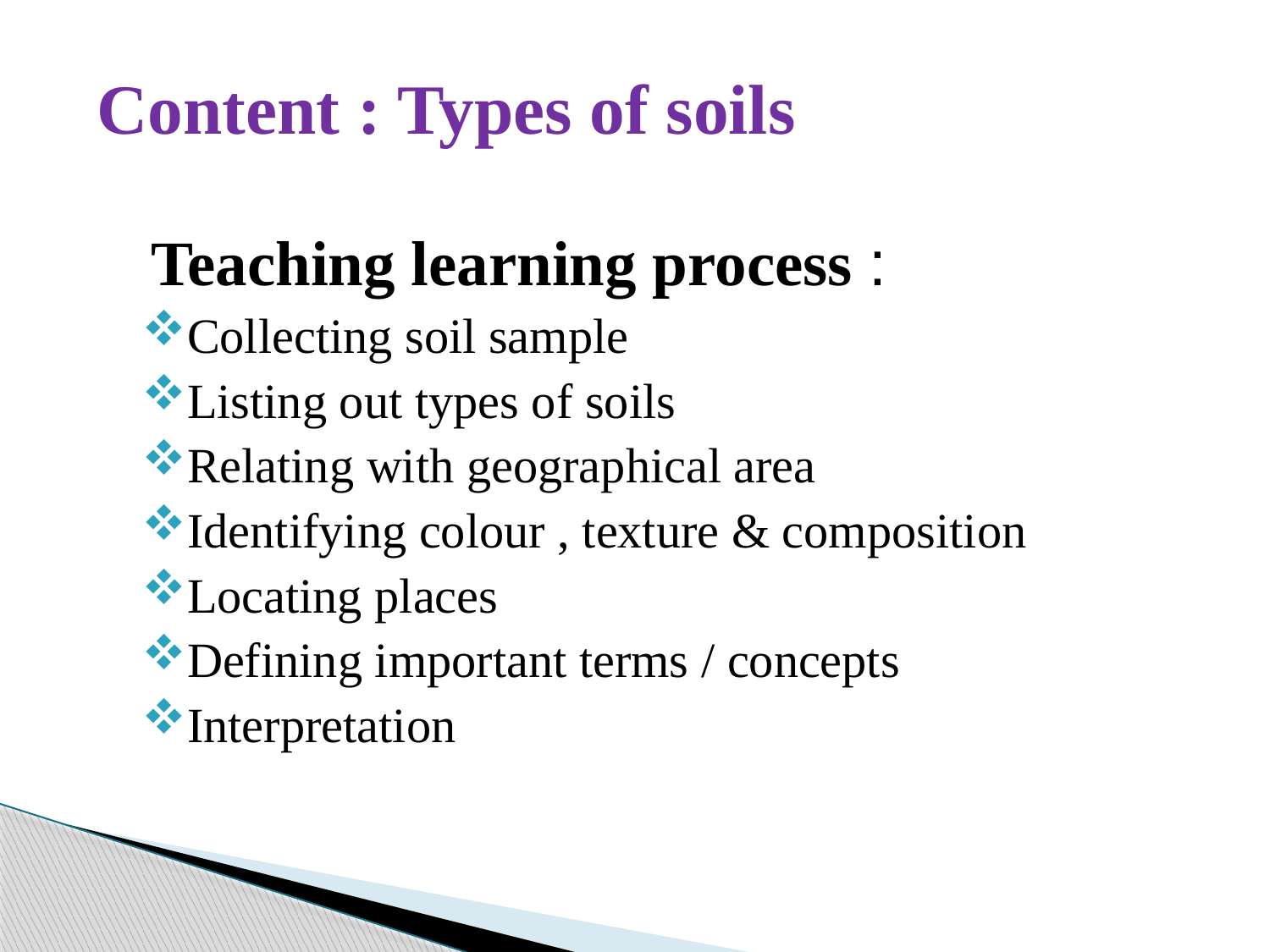

# Content : Types of soils
Teaching learning process :
Collecting soil sample
Listing out types of soils
Relating with geographical area
Identifying colour , texture & composition
Locating places
Defining important terms / concepts
Interpretation